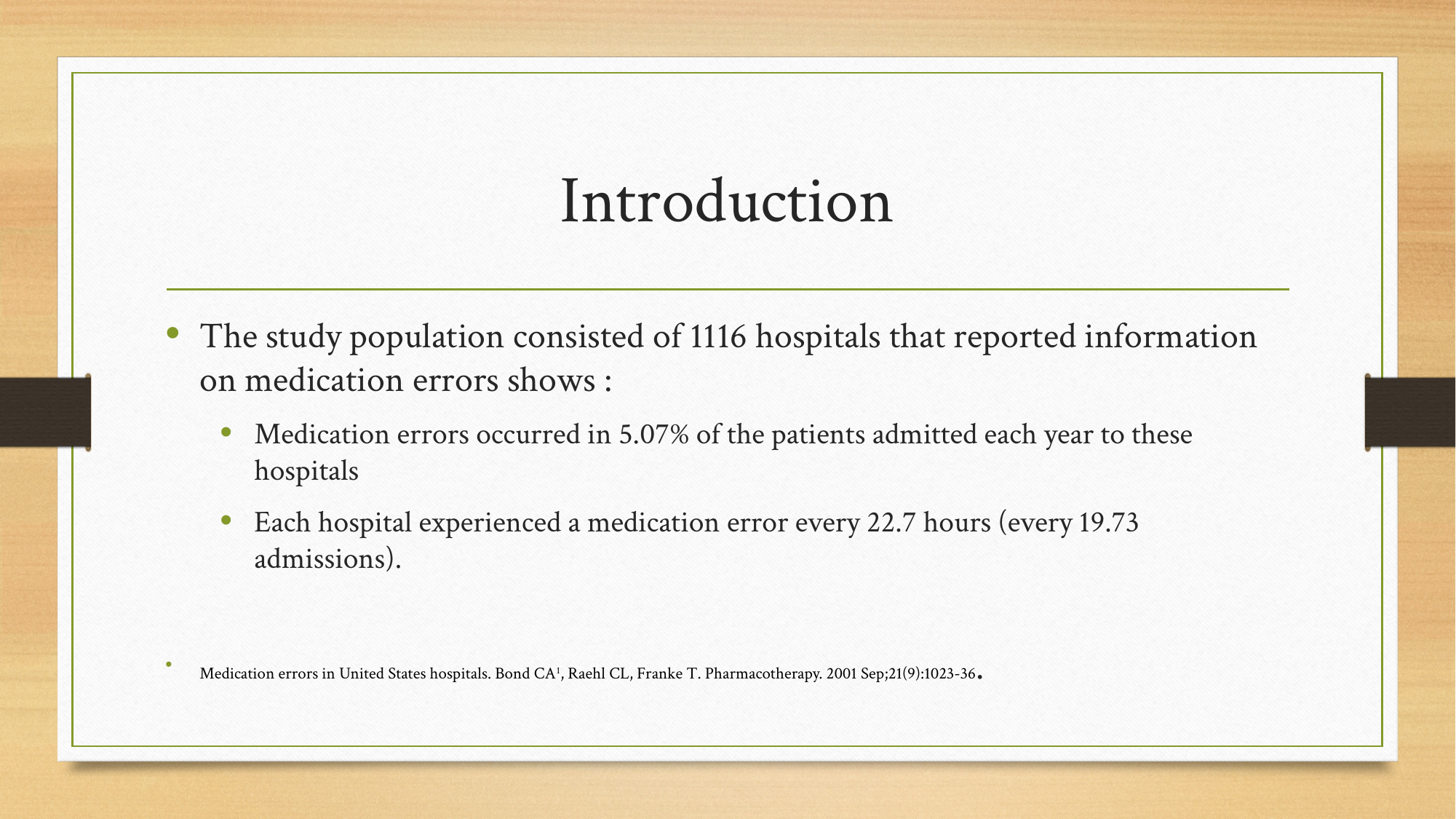

# Introduction
The study population consisted of 1116 hospitals that reported information on medication errors shows :
Medication errors occurred in 5.07% of the patients admitted each year to these hospitals
Each hospital experienced a medication error every 22.7 hours (every 19.73 admissions).

Medication errors in United States hospitals. Bond CA1, Raehl CL, Franke T. Pharmacotherapy. 2001 Sep;21(9):1023-36.